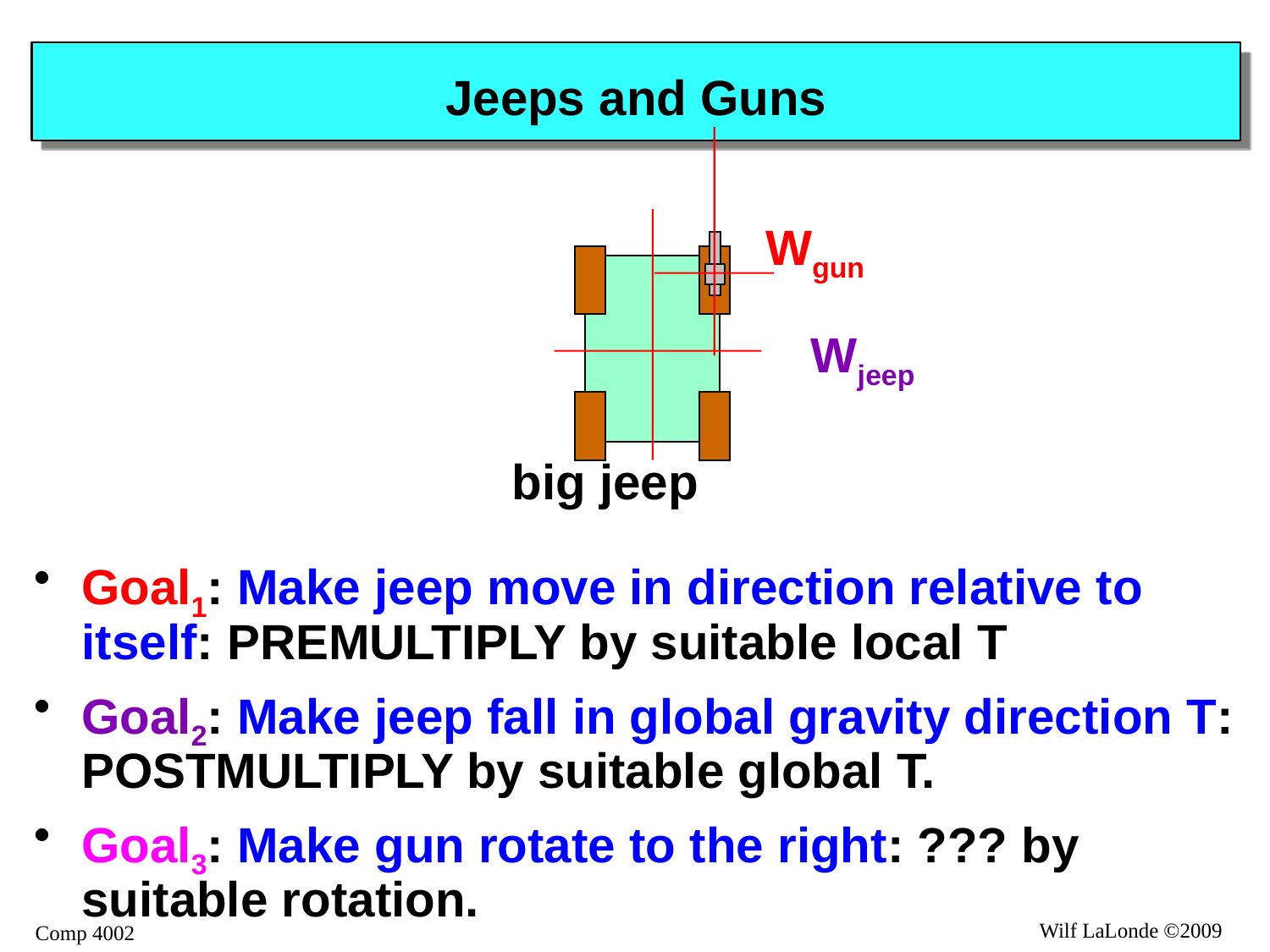

# Jeeps and Guns

Wgun

Wjeep

big jeep
Goal1: Make jeep move in direction relative to itself: PREMULTIPLY by suitable local T
Goal2: Make jeep fall in global gravity direction T: POSTMULTIPLY by suitable global T.
Goal3: Make gun rotate to the right: ??? by suitable rotation.